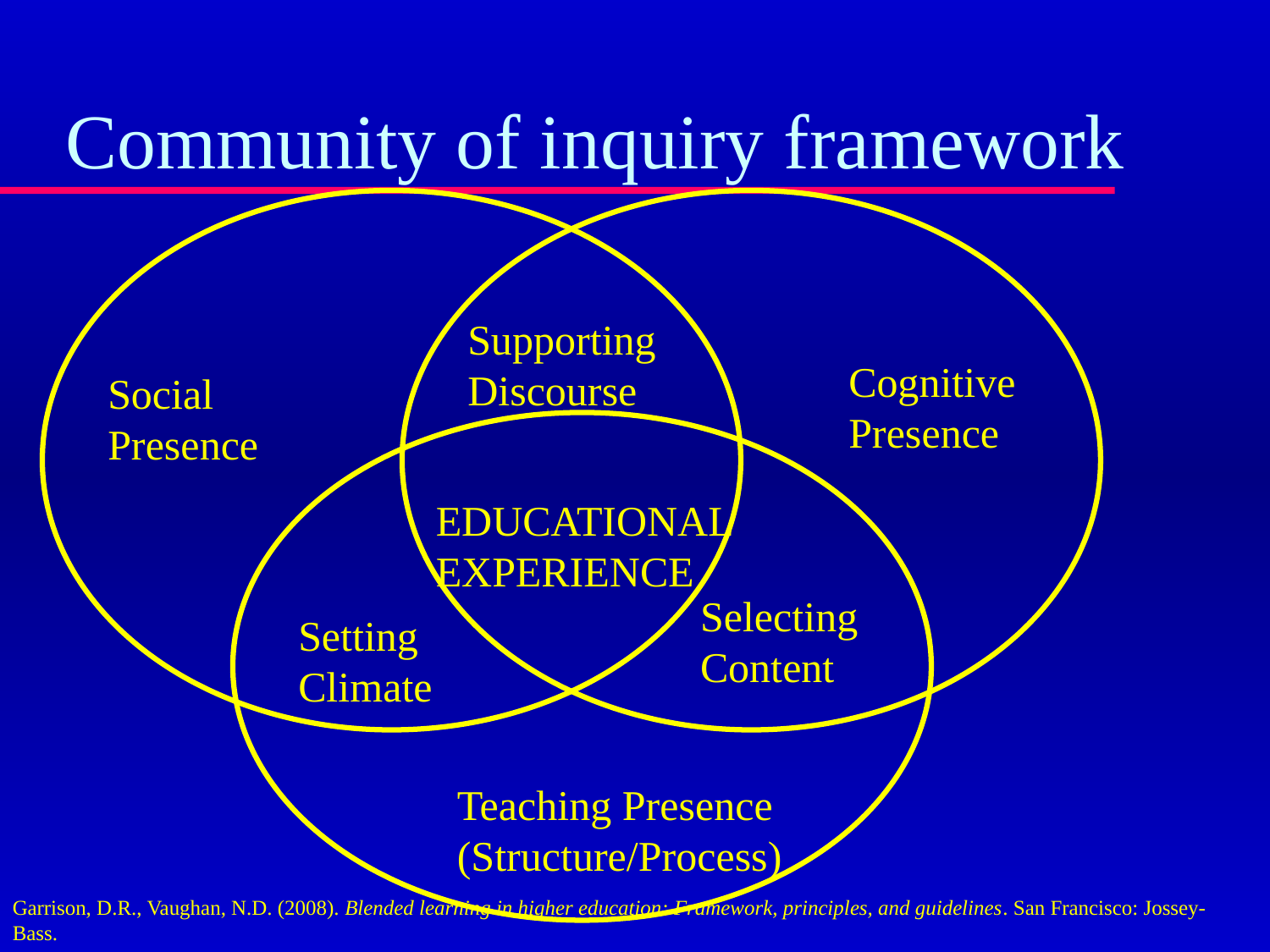

# Community of inquiry framework

Supporting Discourse
Cognitive Presence
Social Presence

EDUCATIONAL
EXPERIENCE
Selecting Content
Setting
Climate
Teaching Presence
(Structure/Process)
Garrison, D.R., Vaughan, N.D. (2008). Blended learning in higher education: Framework, principles, and guidelines. San Francisco: Jossey-Bass.